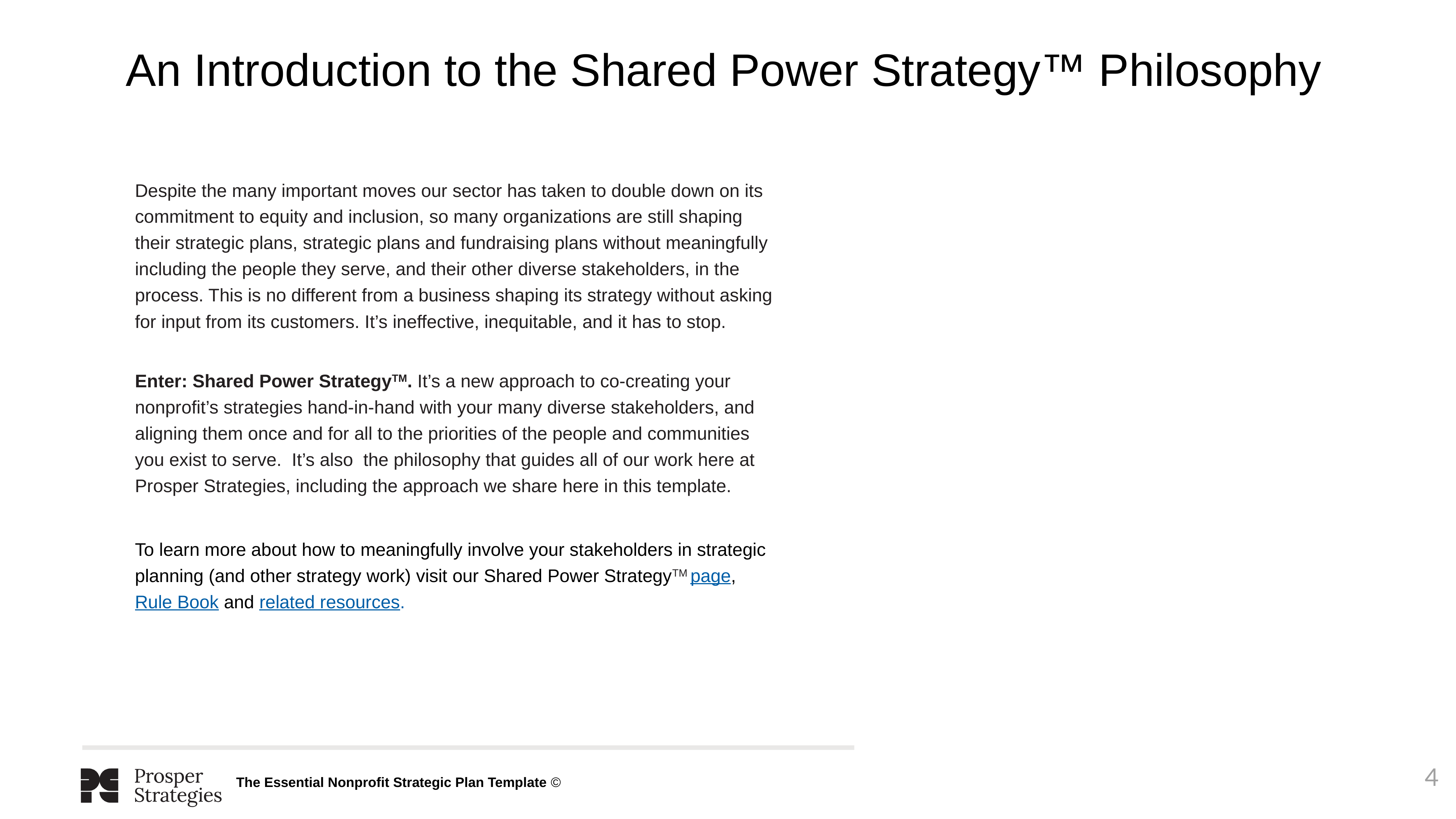

An Introduction to the Shared Power Strategy™ Philosophy
Despite the many important moves our sector has taken to double down on its commitment to equity and inclusion, so many organizations are still shaping their strategic plans, strategic plans and fundraising plans without meaningfully including the people they serve, and their other diverse stakeholders, in the process. This is no different from a business shaping its strategy without asking for input from its customers. It’s ineffective, inequitable, and it has to stop.
Enter: Shared Power StrategyTM. It’s a new approach to co-creating your nonprofit’s strategies hand-in-hand with your many diverse stakeholders, and aligning them once and for all to the priorities of the people and communities you exist to serve.  It’s also  the philosophy that guides all of our work here at Prosper Strategies, including the approach we share here in this template.
To learn more about how to meaningfully involve your stakeholders in strategic planning (and other strategy work) visit our Shared Power StrategyTM page, Rule Book and related resources.

4